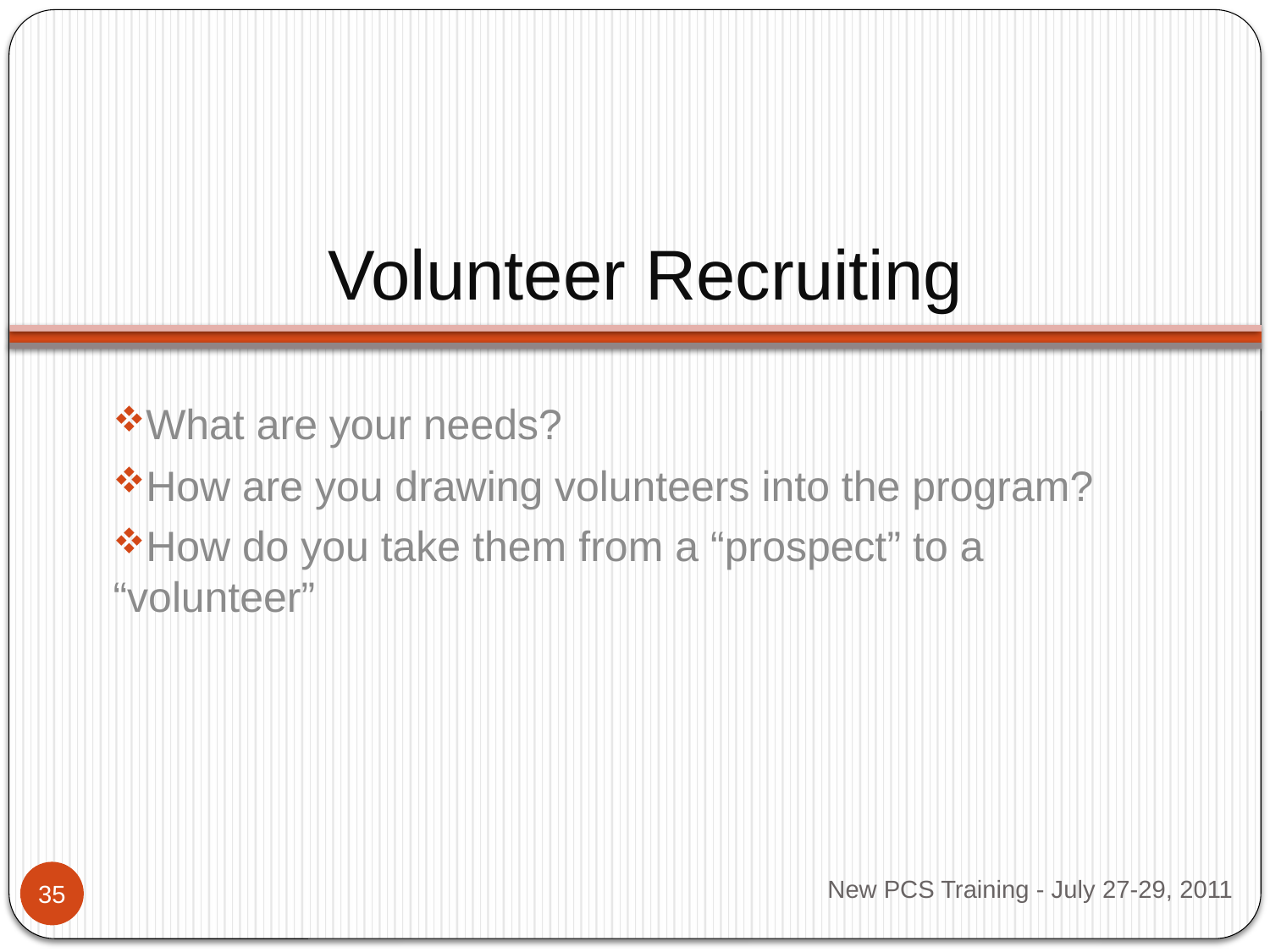

# Volunteer Recruiting
What are your needs?
How are you drawing volunteers into the program?
How do you take them from a “prospect” to a “volunteer”
New PCS Training - July 27-29, 2011
35